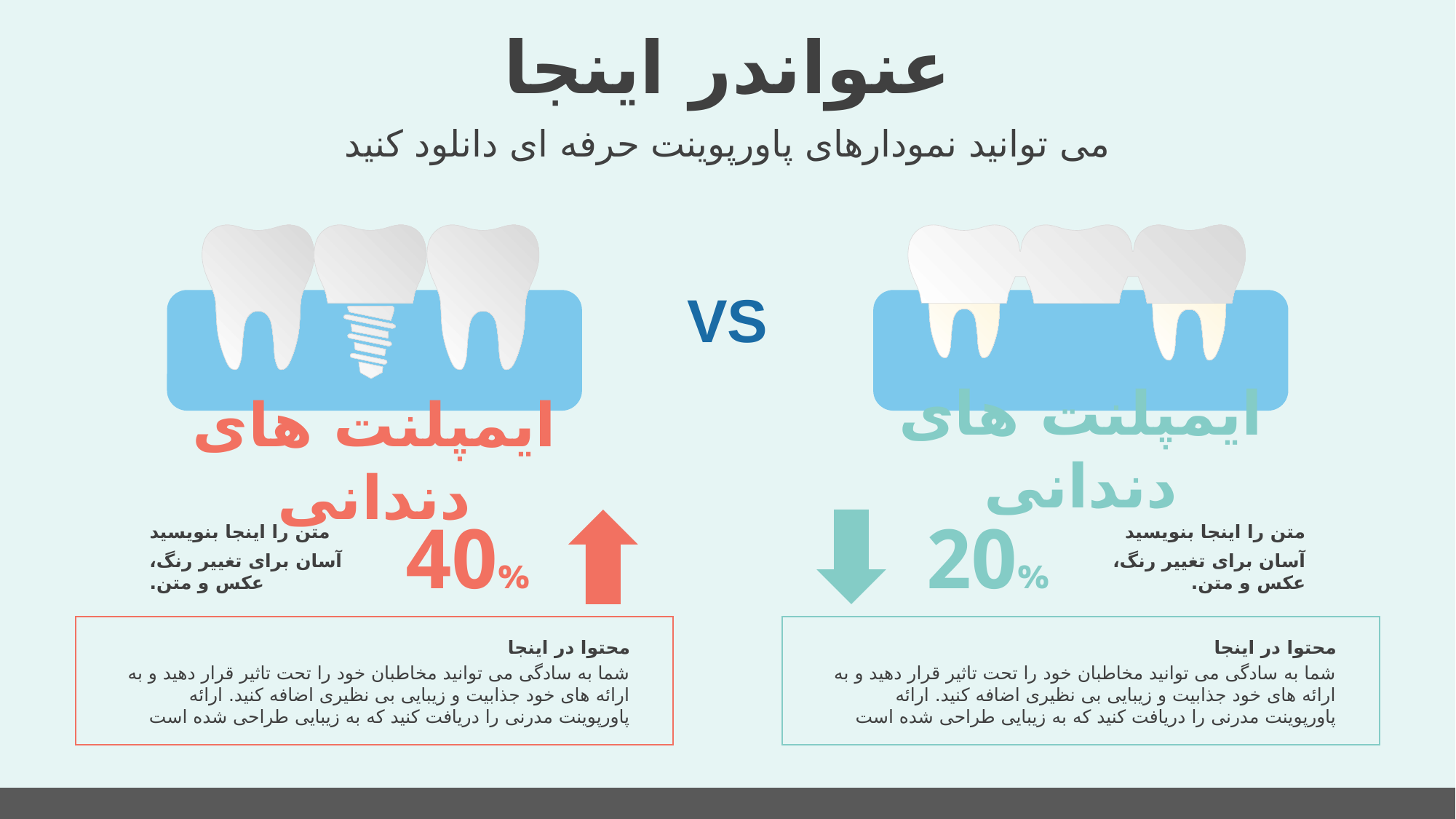

# عنواندر اینجا
می توانید نمودارهای پاورپوینت حرفه ای دانلود کنید

VS
ایمپلنت های دندانی
ایمپلنت های دندانی
40%

متن را اینجا بنویسید
آسان برای تغییر رنگ، عکس و متن.

محتوا در اینجا
شما به سادگی می توانید مخاطبان خود را تحت تاثیر قرار دهید و به ارائه های خود جذابیت و زیبایی بی نظیری اضافه کنید. ارائه پاورپوینت مدرنی را دریافت کنید که به زیبایی طراحی شده است
20%

متن را اینجا بنویسید
آسان برای تغییر رنگ، عکس و متن.

محتوا در اینجا
شما به سادگی می توانید مخاطبان خود را تحت تاثیر قرار دهید و به ارائه های خود جذابیت و زیبایی بی نظیری اضافه کنید. ارائه پاورپوینت مدرنی را دریافت کنید که به زیبایی طراحی شده است